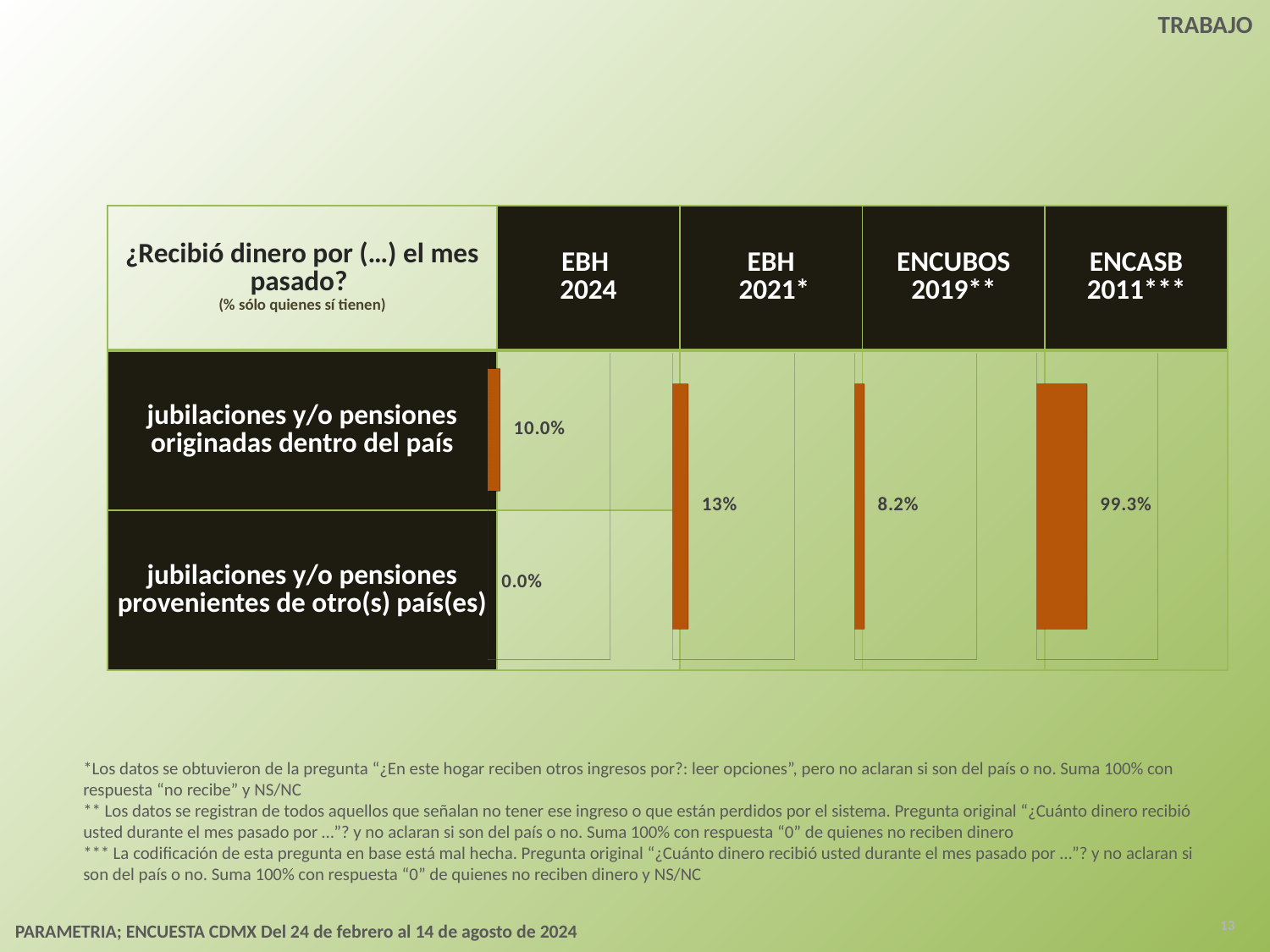

TRABAJO
| ¿Recibió dinero por (…) el mes pasado? (% sólo quienes sí tienen) | EBH 2024 | EBH 2021\* | ENCUBOS 2019\*\* | ENCASB 2011\*\*\* |
| --- | --- | --- | --- | --- |
| jubilaciones y/o pensiones originadas dentro del país |  |  |  |  |
| jubilaciones y/o pensiones provenientes de otro(s) país(es) |  |  |  |  |

[unsupported chart]

[unsupported chart]

[unsupported chart]

[unsupported chart]

*Los datos se obtuvieron de la pregunta “¿En este hogar reciben otros ingresos por?: leer opciones”, pero no aclaran si son del país o no. Suma 100% con respuesta “no recibe” y NS/NC
** Los datos se registran de todos aquellos que señalan no tener ese ingreso o que están perdidos por el sistema. Pregunta original “¿Cuánto dinero recibió usted durante el mes pasado por …”? y no aclaran si son del país o no. Suma 100% con respuesta “0” de quienes no reciben dinero
*** La codificación de esta pregunta en base está mal hecha. Pregunta original “¿Cuánto dinero recibió usted durante el mes pasado por …”? y no aclaran si son del país o no. Suma 100% con respuesta “0” de quienes no reciben dinero y NS/NC

13
PARAMETRIA; ENCUESTA CDMX Del 24 de febrero al 14 de agosto de 2024